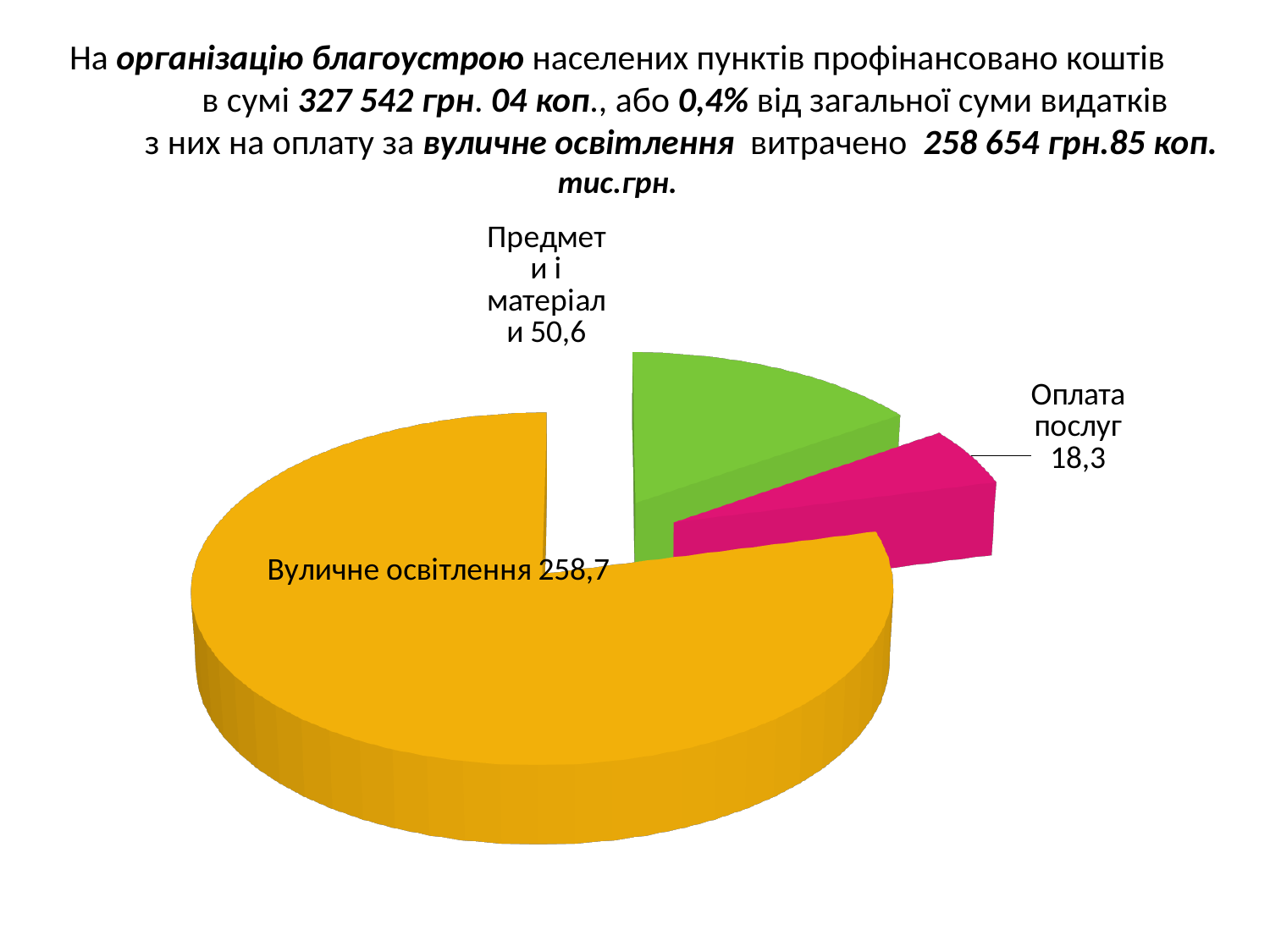

# На організацію благоустрою населених пунктів профінансовано коштів в сумі 327 542 грн. 04 коп., або 0,4% від загальної суми видатків з них на оплату за вуличне освітлення  витрачено  258 654 грн.85 коп. тис.грн.

[unsupported chart]